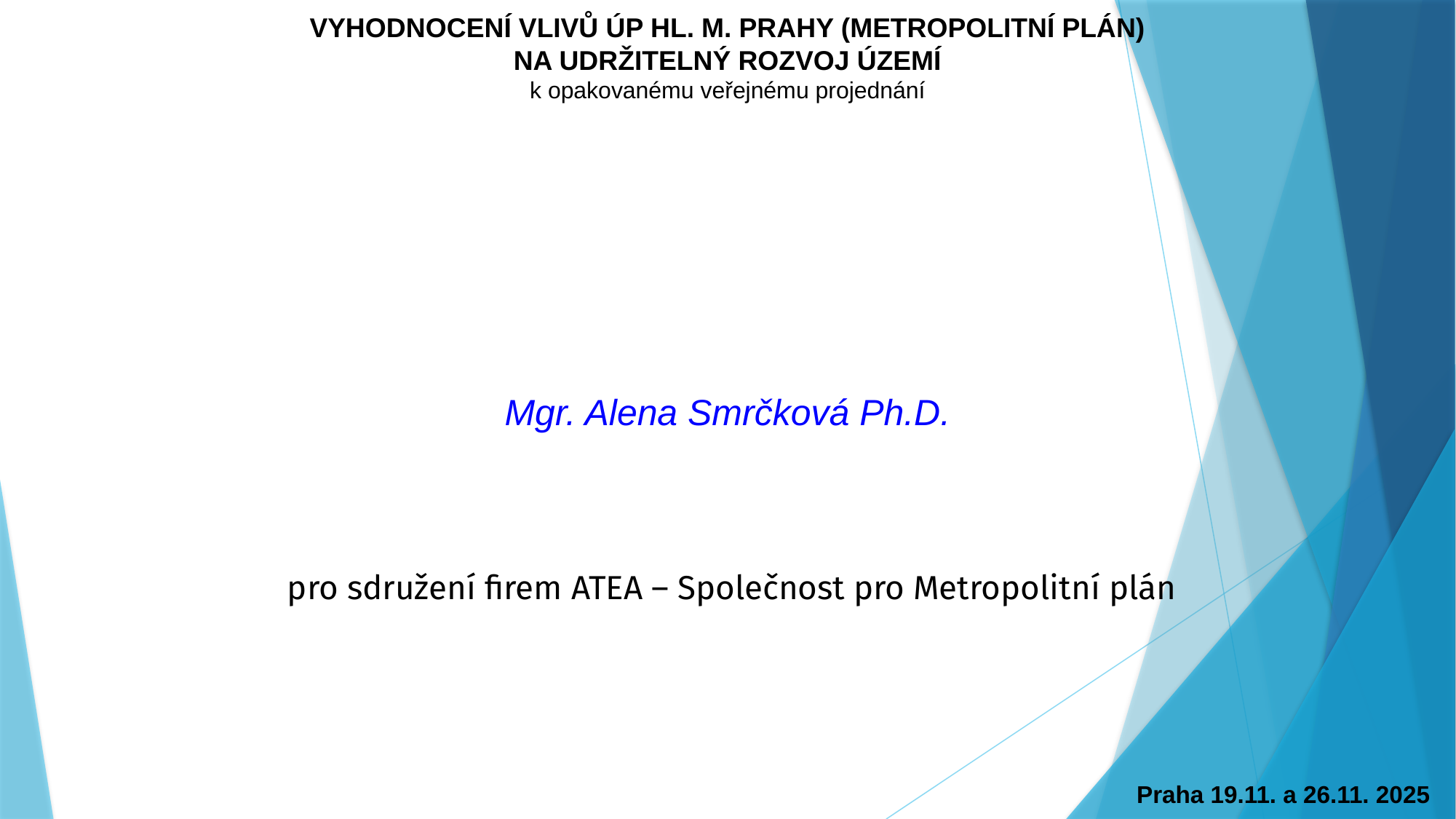

# VYHODNOCENÍ VLIVŮ ÚP HL. M. PRAHY (METROPOLITNÍ PLÁN) NA UDRŽITELNÝ ROZVOJ ÚZEMÍ k opakovanému veřejnému projednání
Mgr. Alena Smrčková Ph.D.
pro sdružení firem ATEA – Společnost pro Metropolitní plán
Praha 19.11. a 26.11. 2025